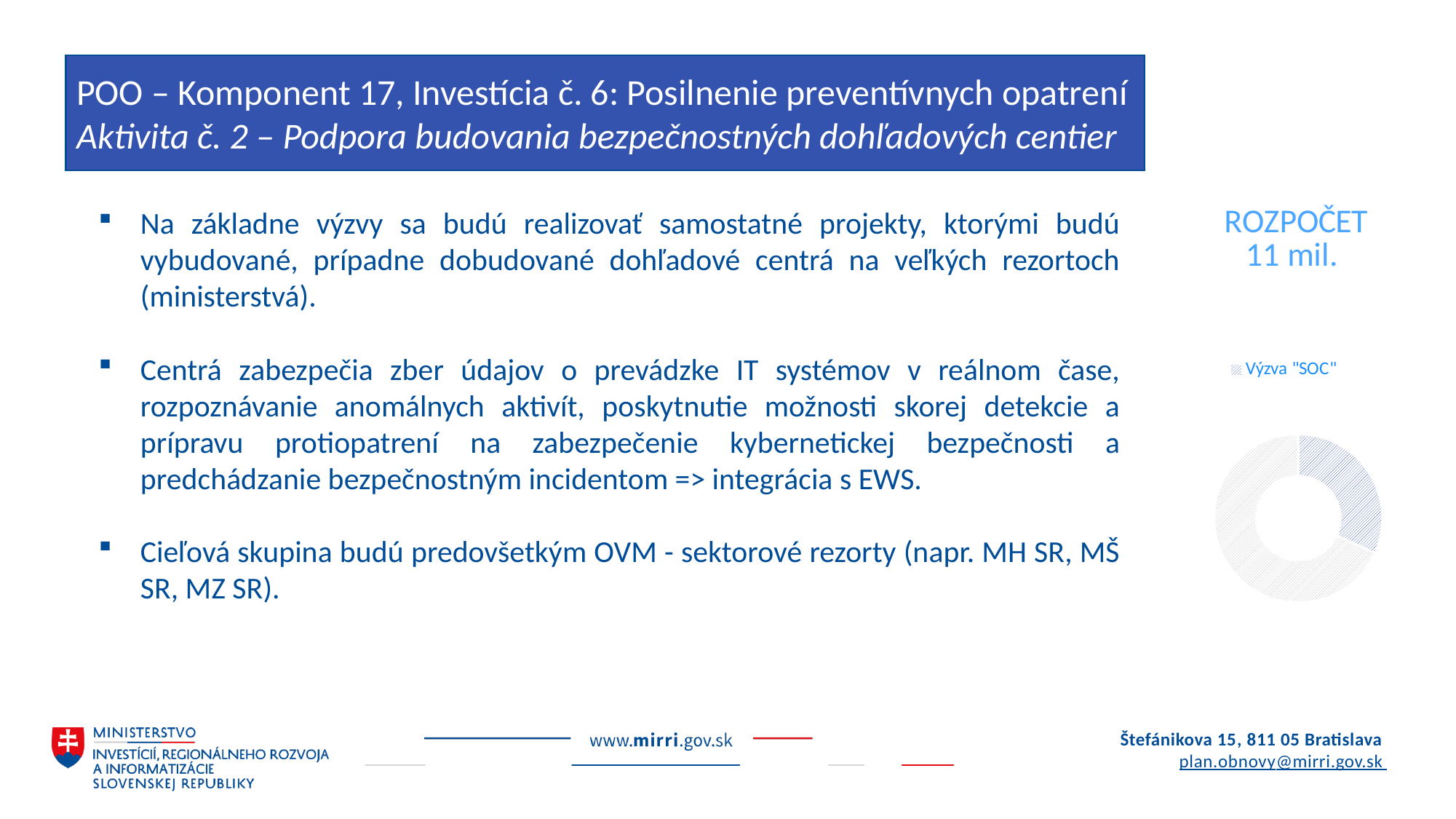

POO – Komponent 17, Investícia č. 6: Posilnenie preventívnych opatrení
Aktivita č. 2 – Podpora budovania bezpečnostných dohľadových centier

### Chart: ROZPOČET
11 mil.

| Category | Rozpočet  |
|---|---|
| Výzva "SOC" | 11.0 |
Na základne výzvy sa budú realizovať samostatné projekty, ktorými budú vybudované, prípadne dobudované dohľadové centrá na veľkých rezortoch (ministerstvá).

Centrá zabezpečia zber údajov o prevádzke IT systémov v reálnom čase, rozpoznávanie anomálnych aktivít, poskytnutie možnosti skorej detekcie a prípravu protiopatrení na zabezpečenie kybernetickej bezpečnosti a predchádzanie bezpečnostným incidentom => integrácia s EWS.

Cieľová skupina budú predovšetkým OVM - sektorové rezorty (napr. MH SR, MŠ SR, MZ SR).